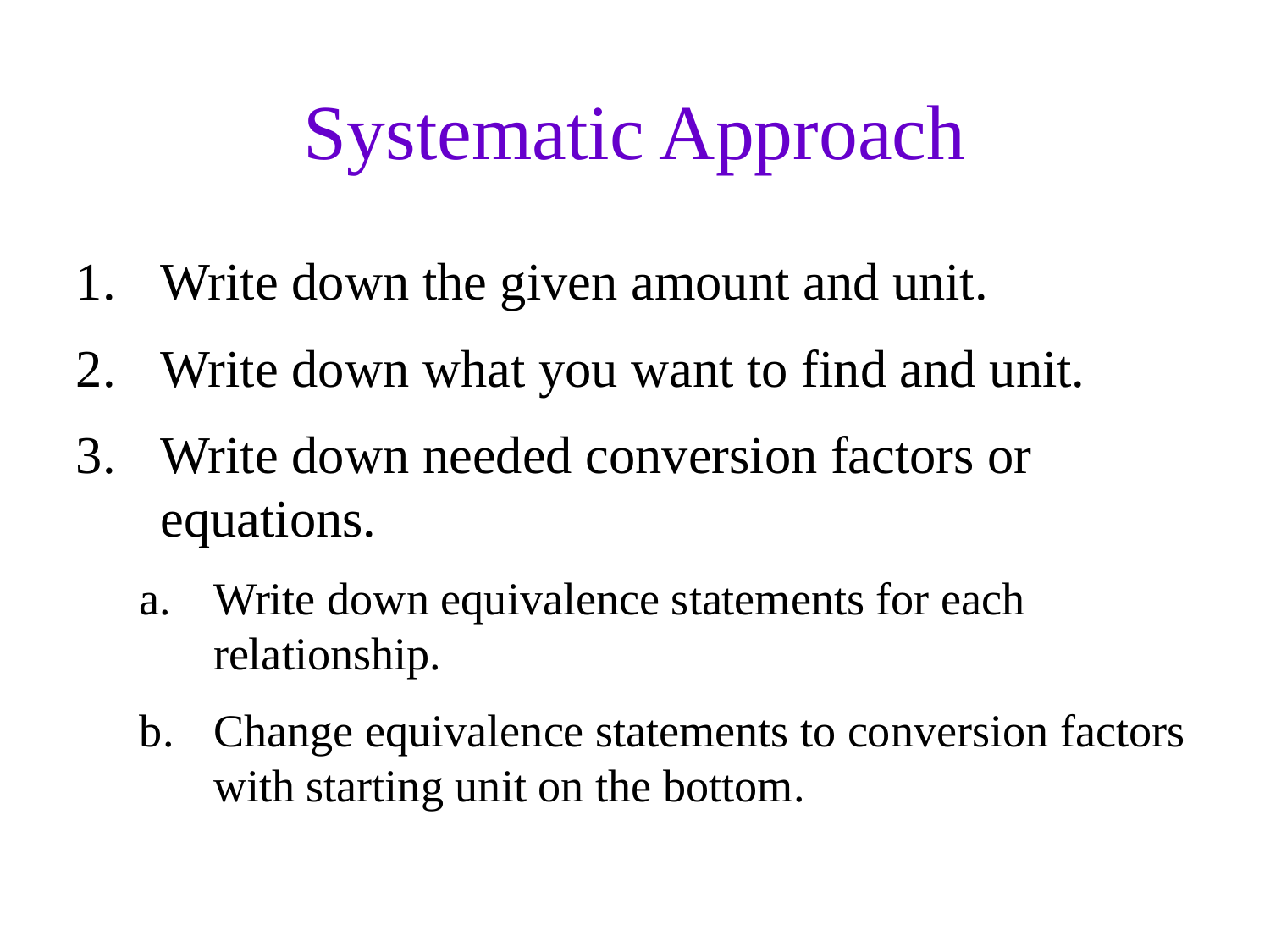

Systematic Approach
1.	Write down the given amount and unit.
2.	Write down what you want to find and unit.
3.	Write down needed conversion factors or equations.
a.	Write down equivalence statements for each relationship.
b.	Change equivalence statements to conversion factors with starting unit on the bottom.